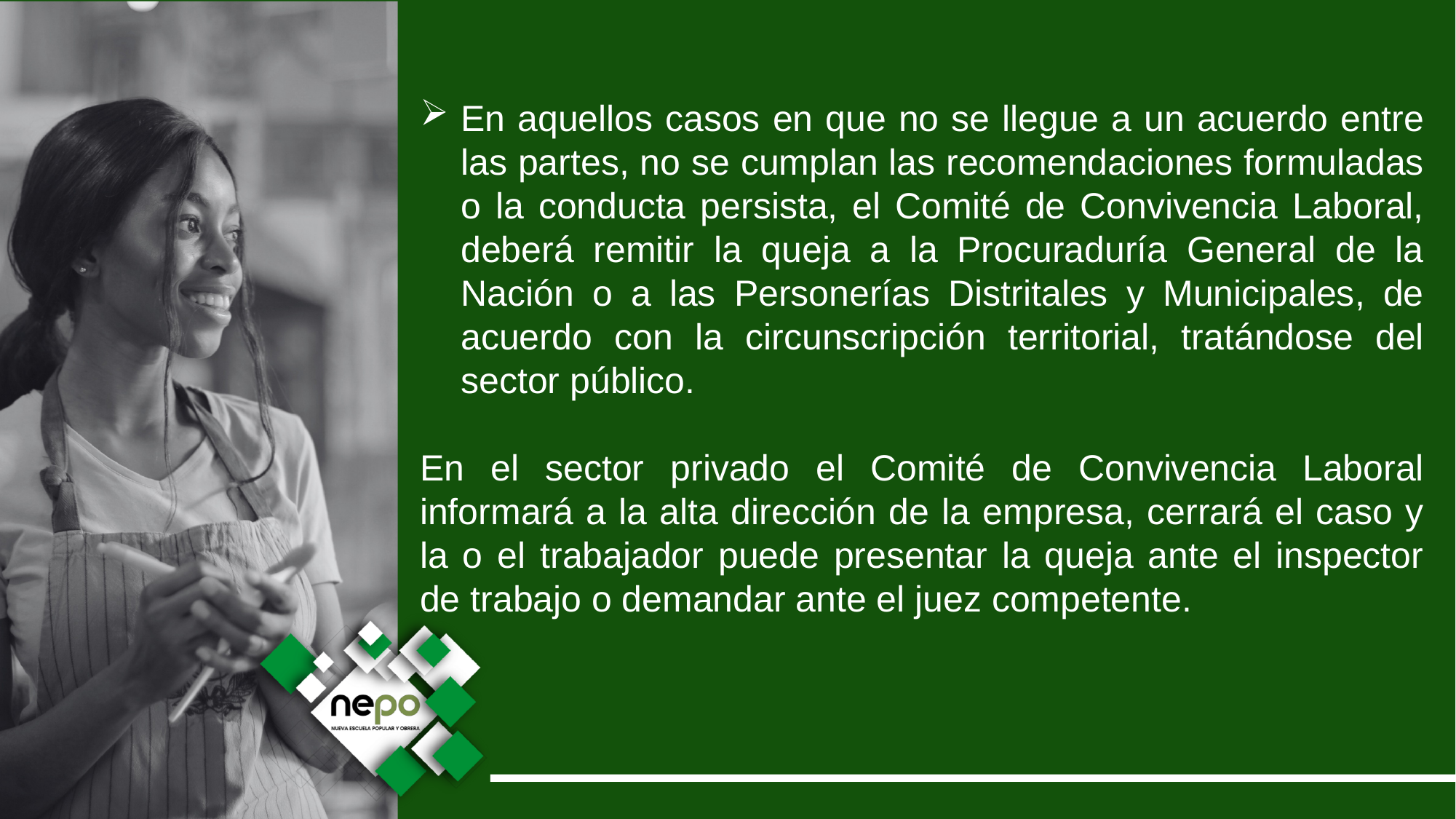

En aquellos casos en que no se llegue a un acuerdo entre las partes, no se cumplan las recomendaciones formuladas o la conducta persista, el Comité de Convivencia Laboral, deberá remitir la queja a la Procuraduría General de la Nación o a las Personerías Distritales y Municipales, de acuerdo con la circunscripción territorial, tratándose del sector público.

En el sector privado el Comité de Convivencia Laboral informará a la alta dirección de la empresa, cerrará el caso y la o el trabajador puede presentar la queja ante el inspector de trabajo o demandar ante el juez competente.